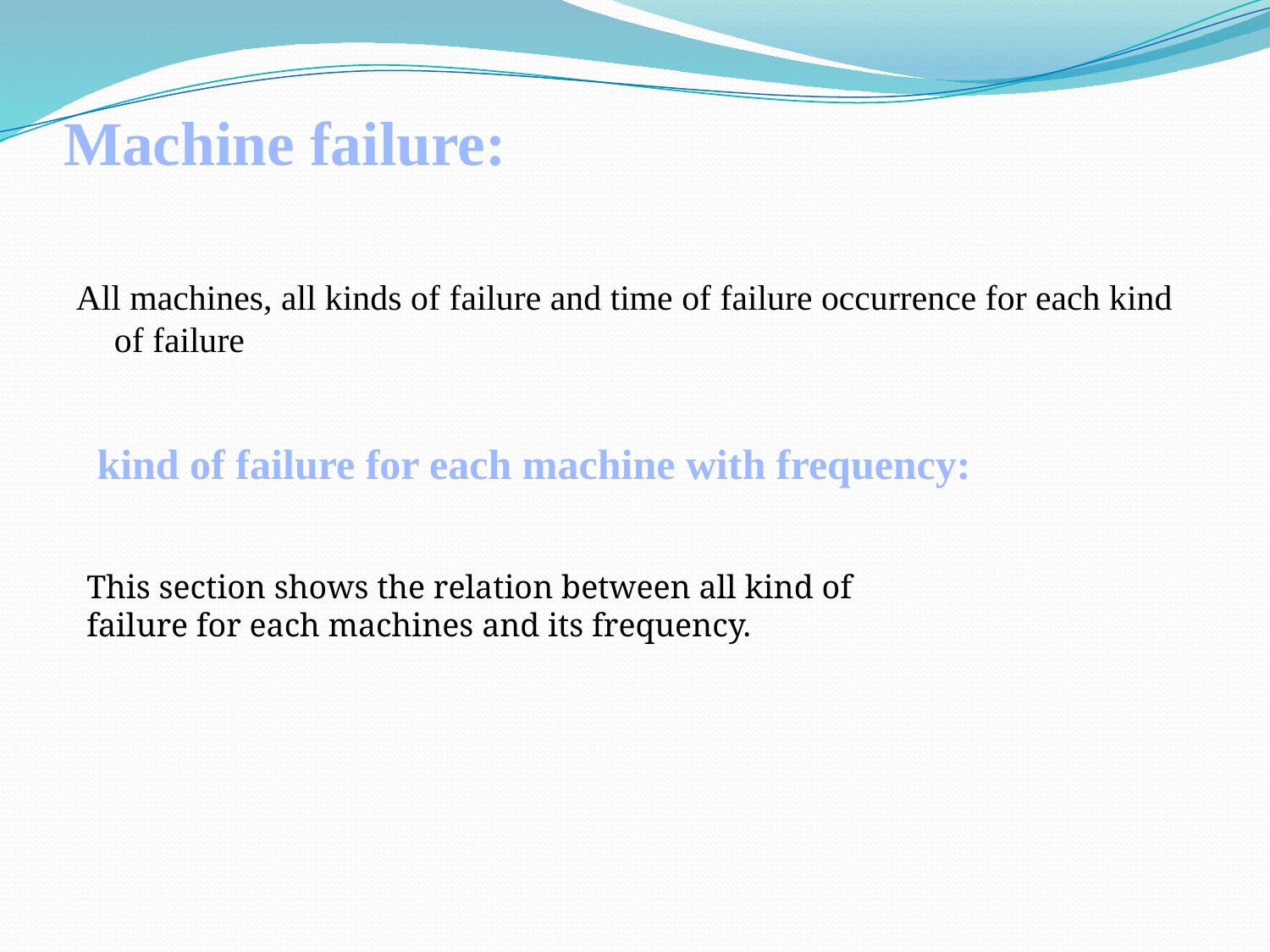

# Machine failure:
All machines, all kinds of failure and time of failure occurrence for each kind of failure
kind of failure for each machine with frequency:
This section shows the relation between all kind of failure for each machines and its frequency.